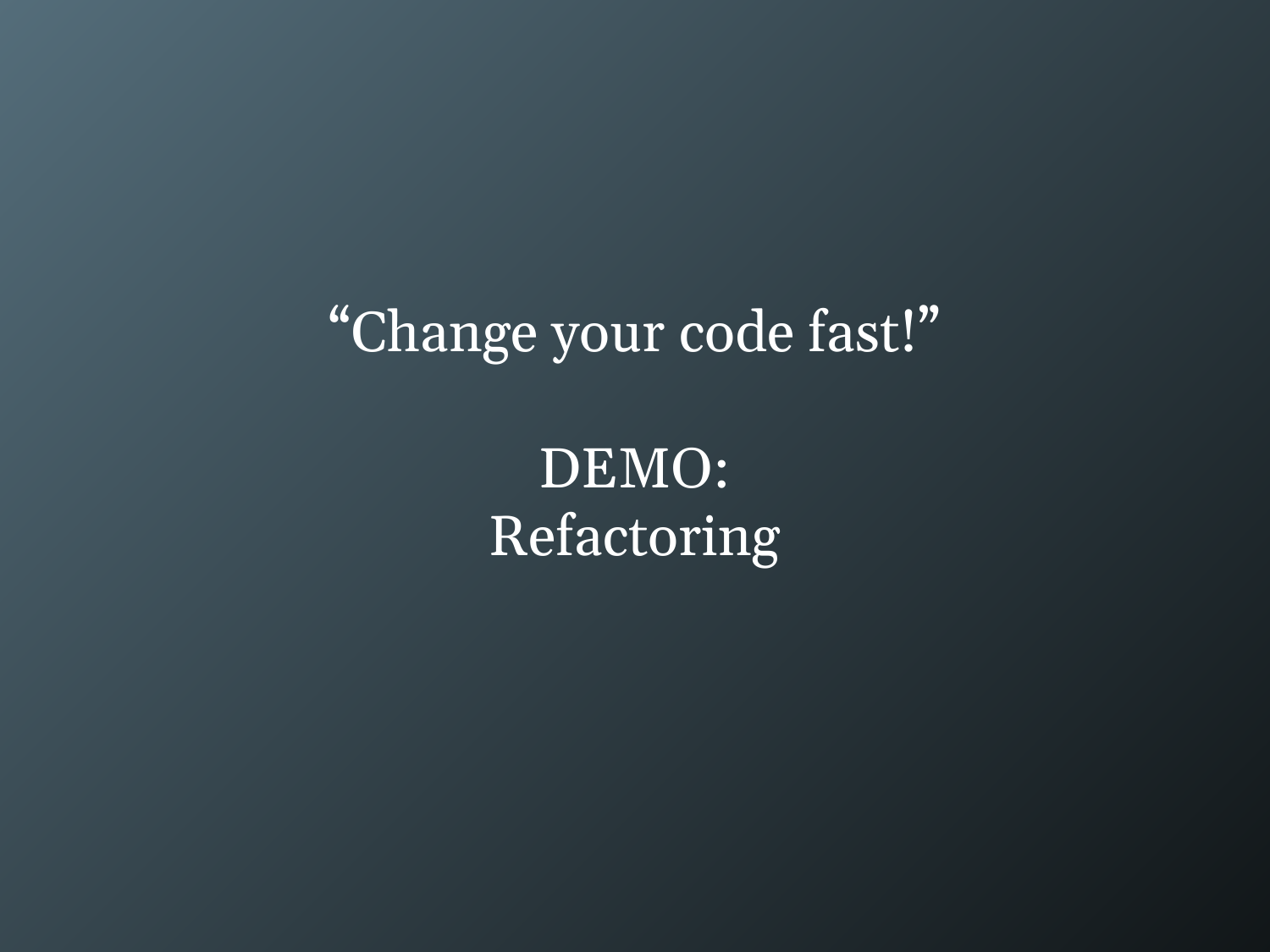

# “Change your code fast!” DEMO: Refactoring